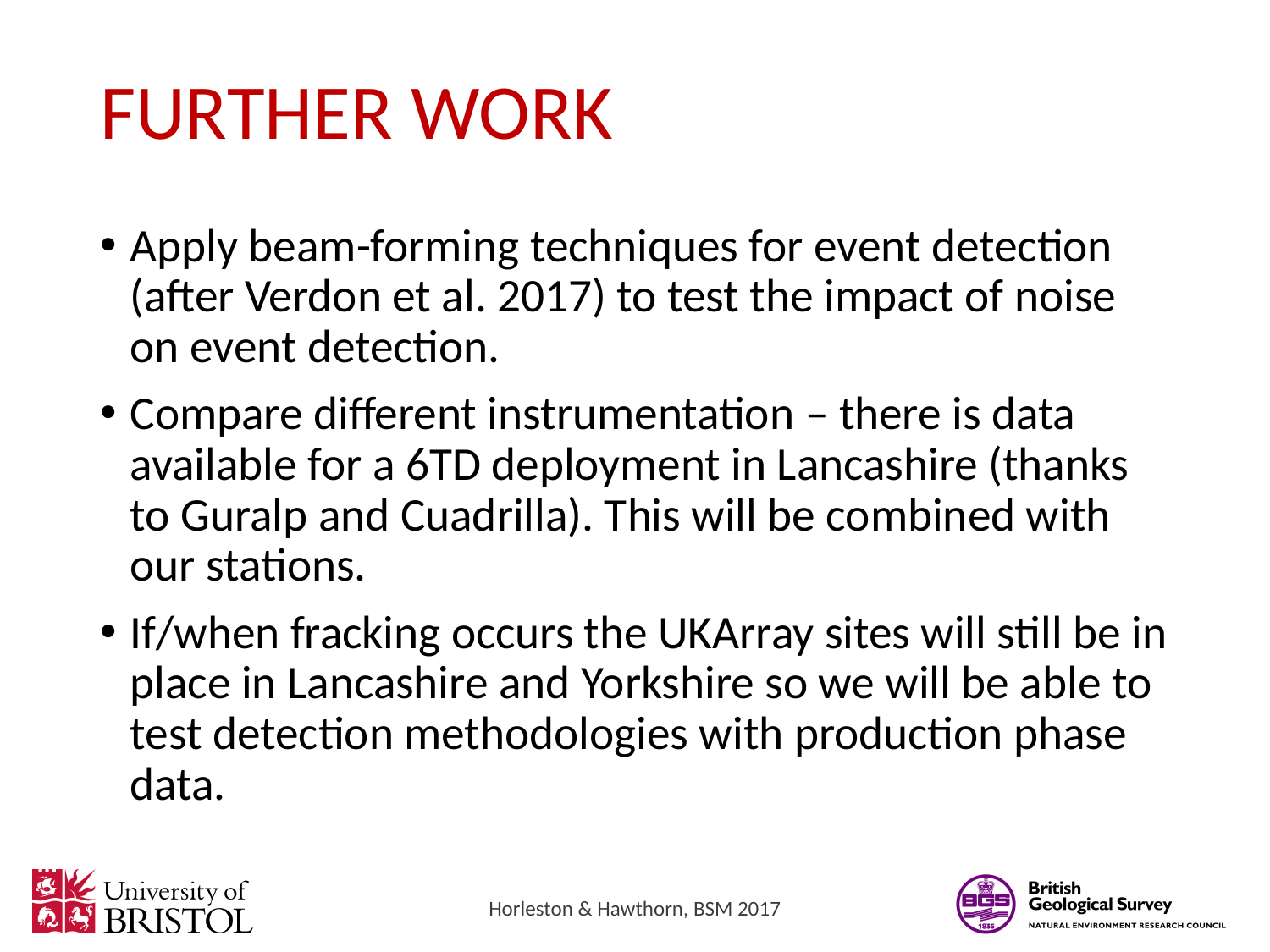

# Further Work
Apply beam-forming techniques for event detection (after Verdon et al. 2017) to test the impact of noise on event detection.
Compare different instrumentation – there is data available for a 6TD deployment in Lancashire (thanks to Guralp and Cuadrilla). This will be combined with our stations.
If/when fracking occurs the UKArray sites will still be in place in Lancashire and Yorkshire so we will be able to test detection methodologies with production phase data.
Horleston & Hawthorn, BSM 2017